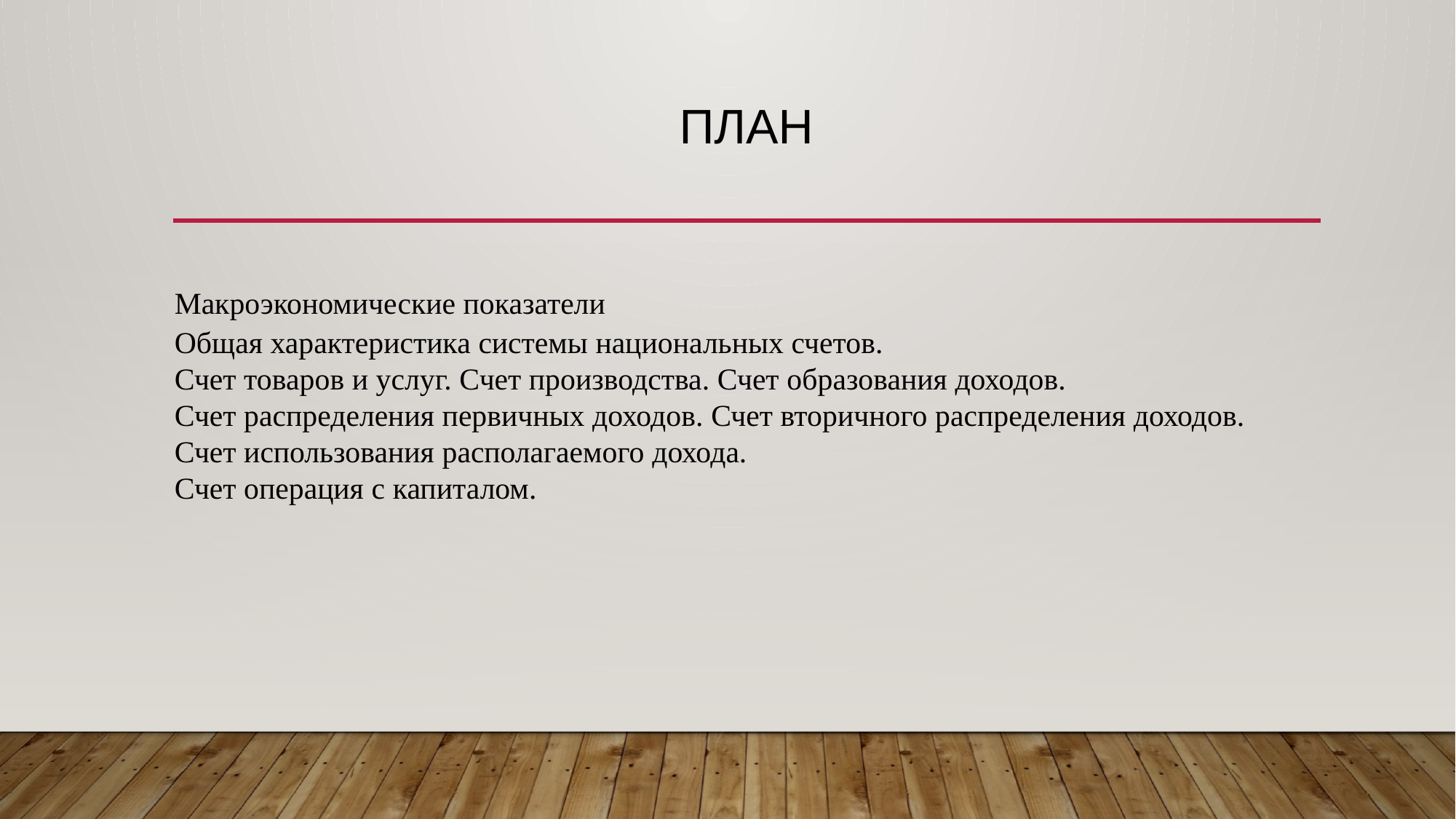

# ПЛАН
Макроэкономические показатели
Общая характеристика системы национальных счетов.
Счет товаров и услуг. Счет производства. Счет образования доходов.
Счет распределения первичных доходов. Счет вторичного распределения доходов.
Счет использования располагаемого дохода.
Счет операция с капиталом.